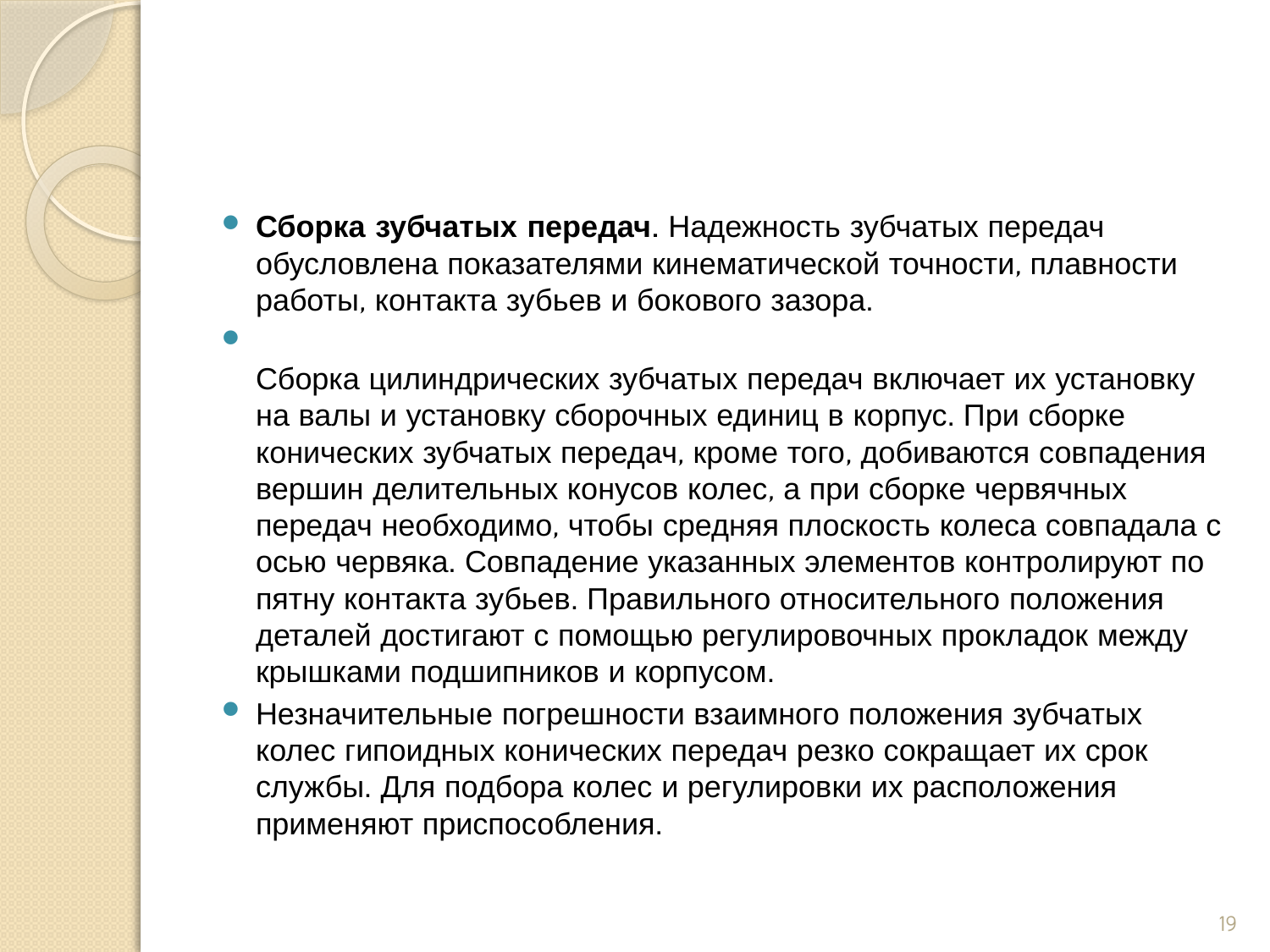

Сборка зубчатых передач. Надежность зубчатых передач обусловлена показателями кинематической точности, плавно­сти работы, контакта зубьев и бокового зазора.
Сборка цилиндрических зубчатых передач включает их установку на валы и установку сборочных единиц в корпус. При сборке конических зубчатых передач, кроме того, доби­ваются совпадения вершин делительных конусов колес, а при сборке червячных передач необходимо, чтобы средняя плос­кость колеса совпадала с осью червяка. Совпадение указанных элементов контролируют по пятну контакта зубьев. Правиль­ного относительного положения деталей достигают с помо­щью регулировочных прокладок между крышками подшип­ников и корпусом.
Незначительные погрешности взаимного положения зубча­тых колес гипоидных конических передач резко сокращает их срок службы. Для подбора колес и регулировки их располо­жения применяют приспособления.

19